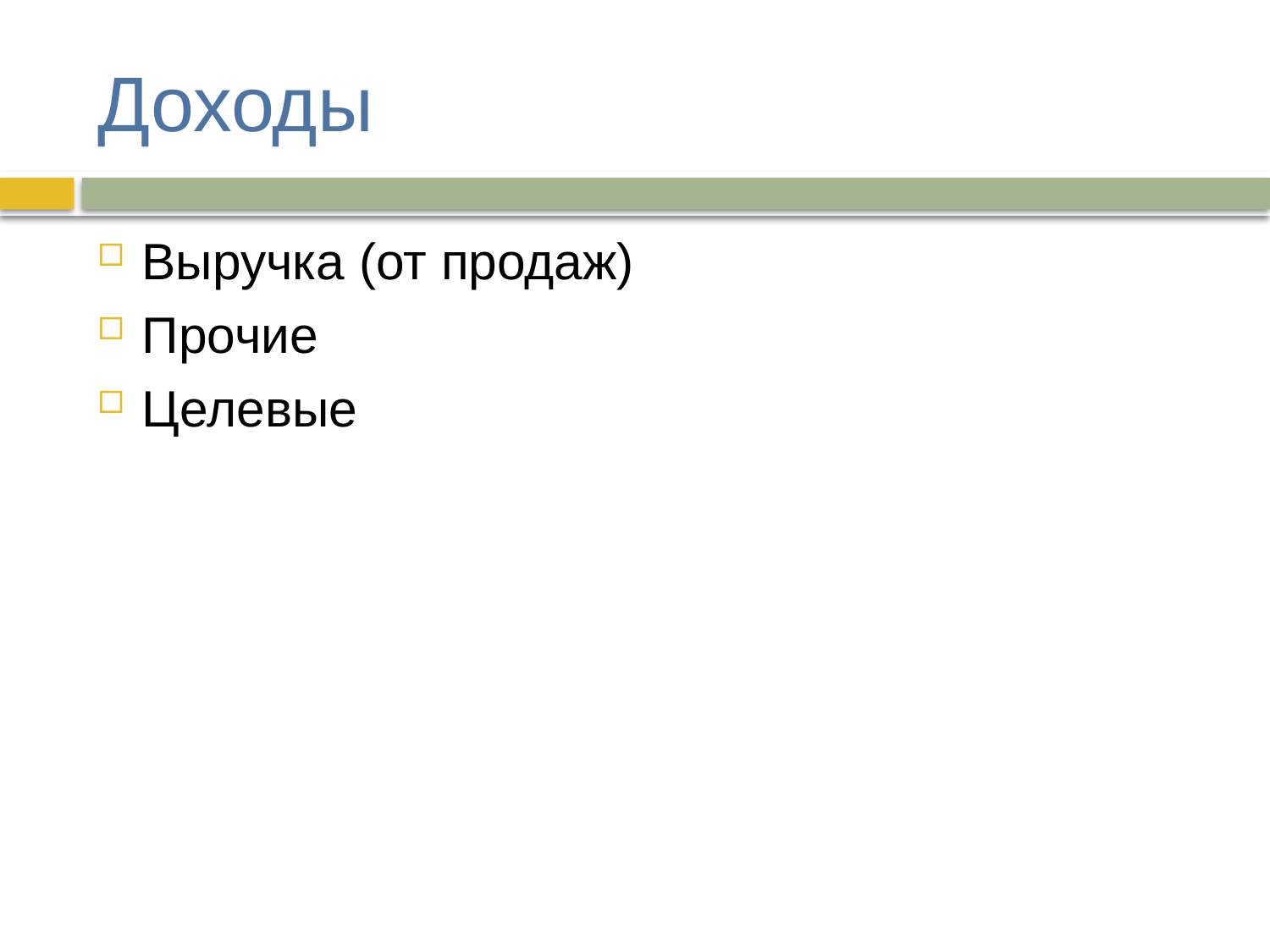

# Доходы
Выручка (от продаж)
Прочие
Целевые